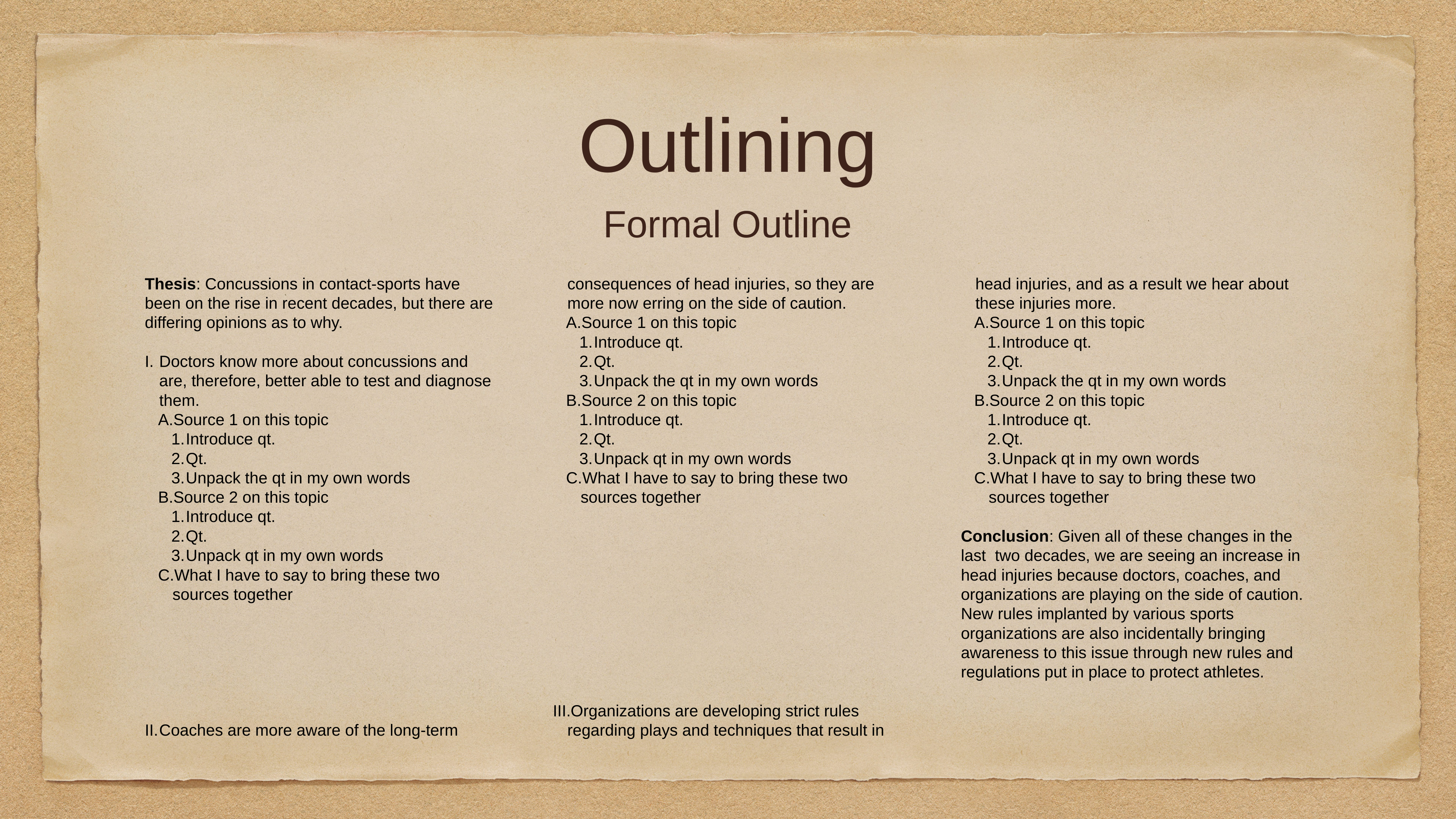

# Outlining
Formal Outline
Thesis: Concussions in contact-sports have been on the rise in recent decades, but there are differing opinions as to why.

Doctors know more about concussions and are, therefore, better able to test and diagnose them.
Source 1 on this topic
Introduce qt.
Qt.
Unpack the qt in my own words
Source 2 on this topic
Introduce qt.
Qt.
Unpack qt in my own words
What I have to say to bring these two sources together

Coaches are more aware of the long-term consequences of head injuries, so they are more now erring on the side of caution.
Source 1 on this topic
Introduce qt.
Qt.
Unpack the qt in my own words
Source 2 on this topic
Introduce qt.
Qt.
Unpack qt in my own words
What I have to say to bring these two sources together

Organizations are developing strict rules regarding plays and techniques that result in head injuries, and as a result we hear about these injuries more.
Source 1 on this topic
Introduce qt.
Qt.
Unpack the qt in my own words
Source 2 on this topic
Introduce qt.
Qt.
Unpack qt in my own words
What I have to say to bring these two sources together

Conclusion: Given all of these changes in the last  two decades, we are seeing an increase in head injuries because doctors, coaches, and organizations are playing on the side of caution. New rules implanted by various sports organizations are also incidentally bringing awareness to this issue through new rules and regulations put in place to protect athletes.